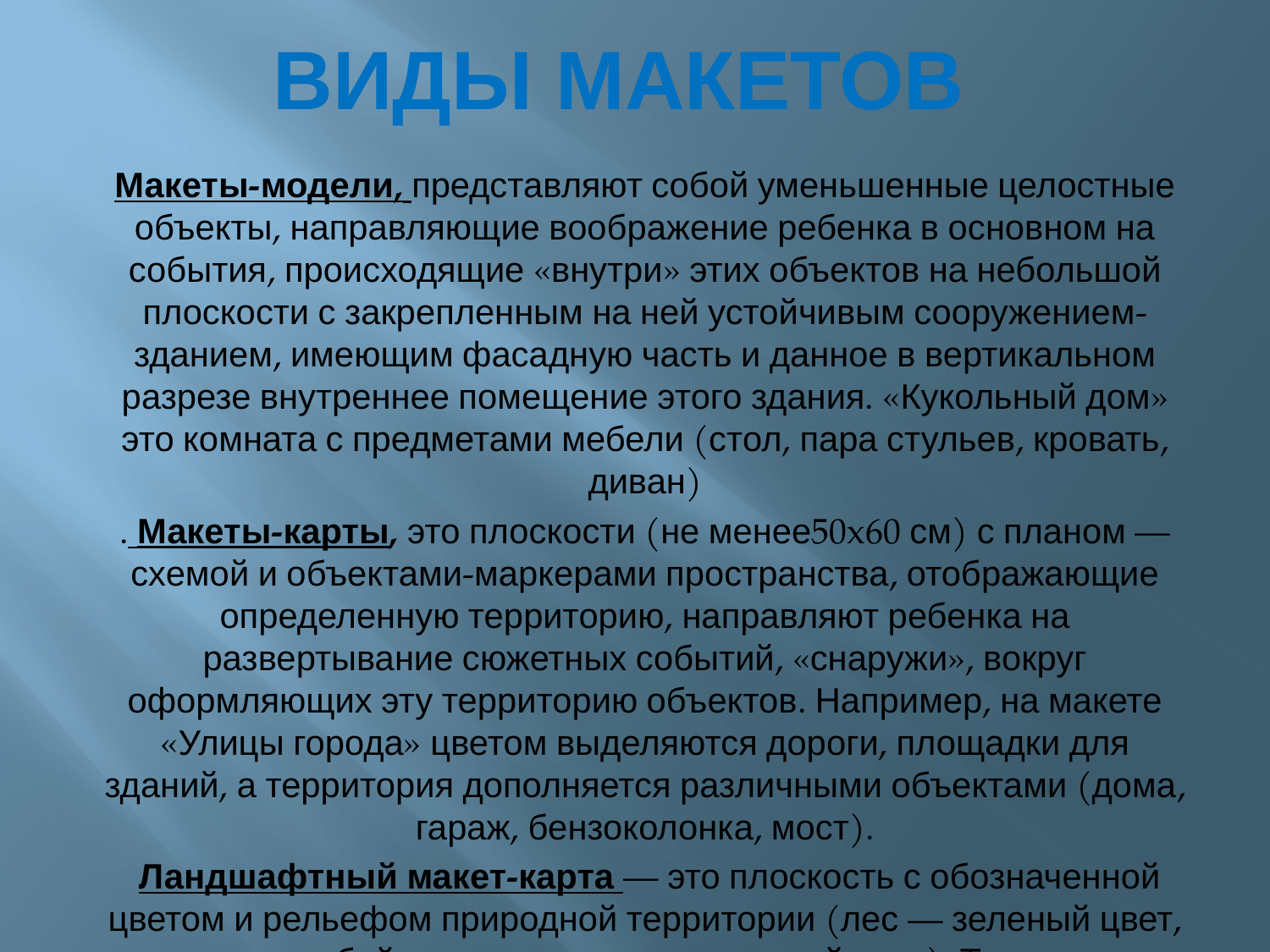

# Виды макетов
Макеты-модели, представляют собой уменьшенные целостные объекты, направляющие воображение ребенка в основном на события, происходящие «внутри» этих объектов на небольшой плоскости с закрепленным на ней устойчивым сооружением-зданием, имеющим фасадную часть и данное в вертикальном разрезе внутреннее помещение этого здания. «Кукольный дом» это комната с предметами мебели (стол, пара стульев, кровать, диван)
. Макеты-карты, это плоскости (не менее50x60 см) с планом — схемой и объектами-маркерами пространства, отображающие определенную территорию, направляют ребенка на развертывание сюжетных событий, «снаружи», вокруг оформляющих эту территорию объектов. Например, на макете «Улицы города» цветом выделяются дороги, площадки для зданий, а территория дополняется различными объектами (дома, гараж, бензоколонка, мост).
 Ландшафтный макет-карта — это плоскость с обозначенной цветом и рельефом природной территории (лес — зеленый цвет, река — голубой цвет, земля — коричневый цвет). Территория дополняется мелкими маркерами пространства (деревья, изгородь, изба, мельница).